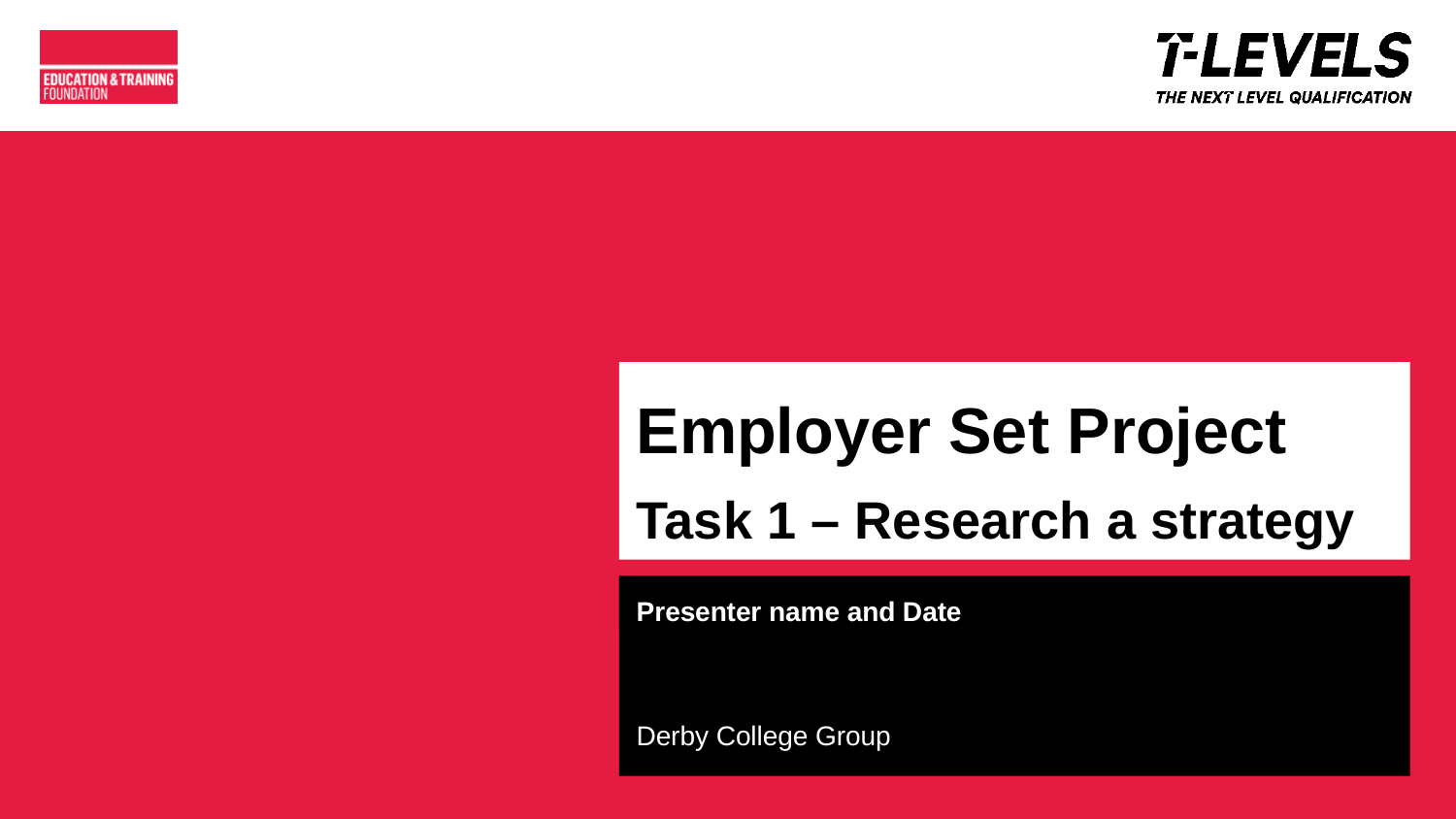

# Employer Set Project Task 1 – Research a strategy
Presenter name and Date
Derby College Group